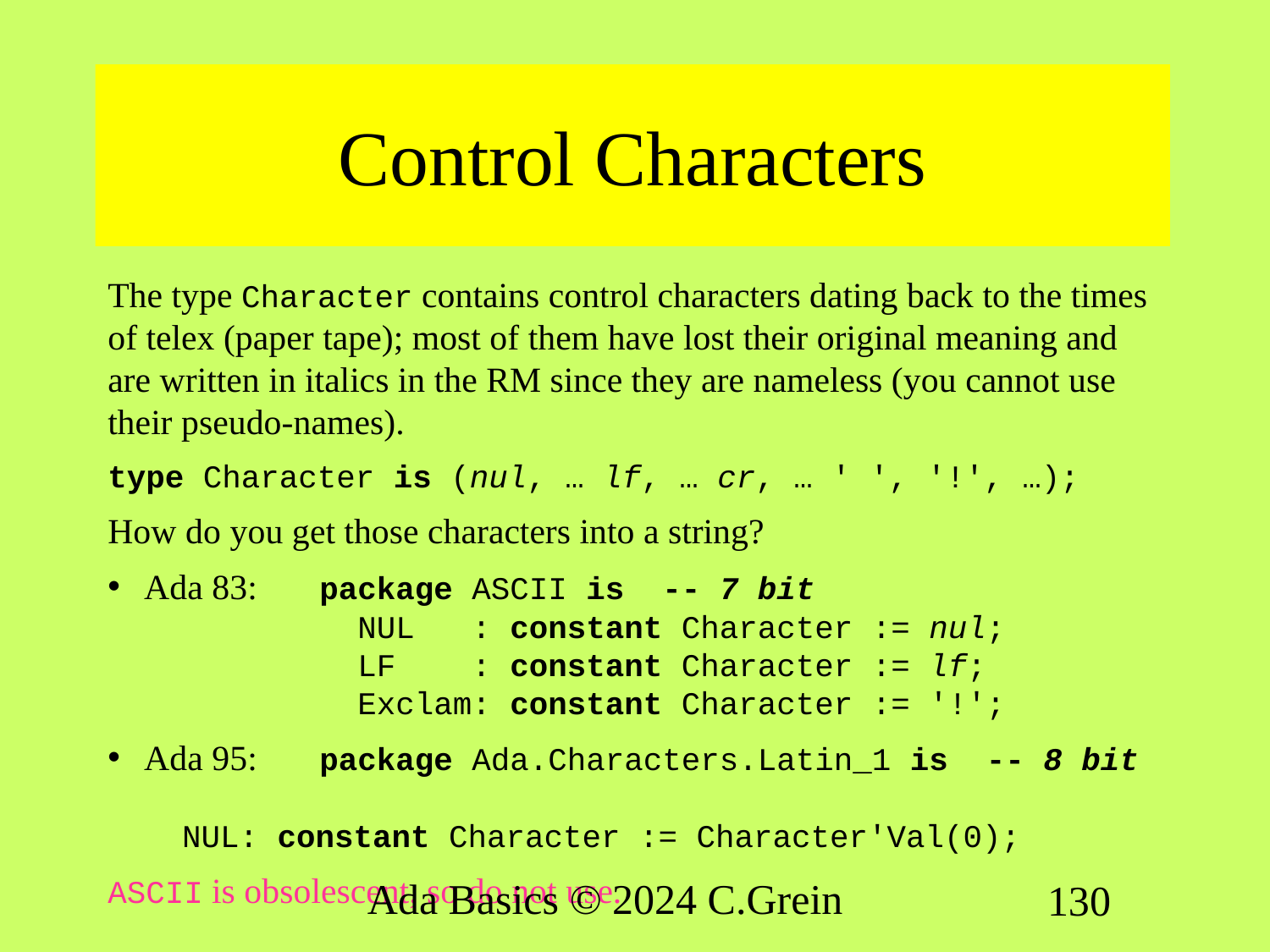

# Control Characters
The type Character contains control characters dating back to the times of telex (paper tape); most of them have lost their original meaning and are written in italics in the RM since they are nameless (you cannot use their pseudo-names).
type Character is (nul, … lf, … cr, … ' ', '!', …);
How do you get those characters into a string?
Ada 83:	package ASCII is  -- 7 bit
	  NUL   : constant Character := nul;
	  LF    : constant Character := lf;
	  Exclam: constant Character := '!';
Ada 95:	package Ada.Characters.Latin_1 is  -- 8 bit
	  NUL: constant Character := Character'Val(0);
ASCII is obsolescent, so do not use.
Ada Basics © 2024 C.Grein
130